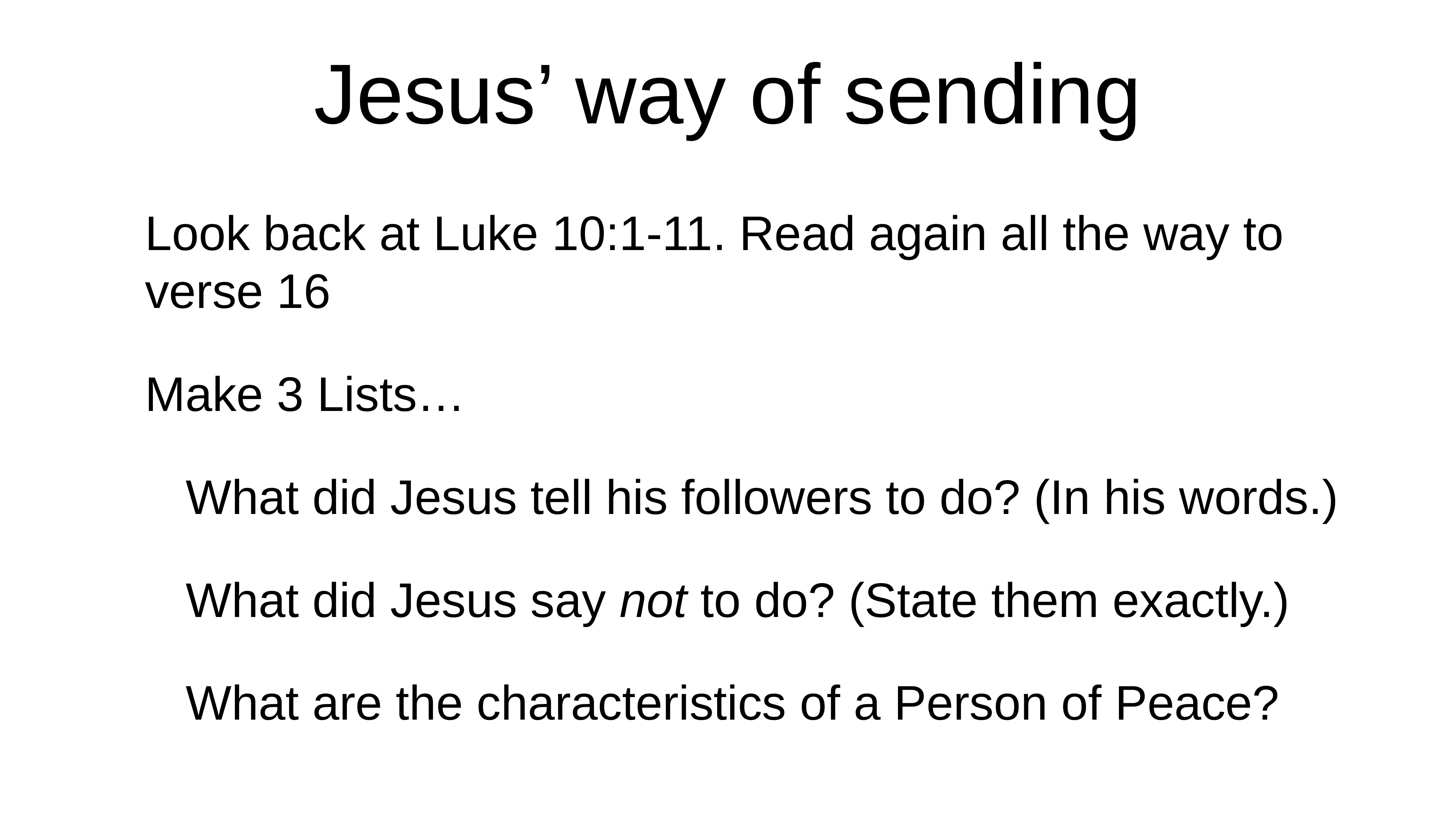

# Jesus’ way of sending
Look back at Luke 10:1-11. Read again all the way to verse 16
Make 3 Lists…
What did Jesus tell his followers to do? (In his words.)
What did Jesus say not to do? (State them exactly.)
What are the characteristics of a Person of Peace?